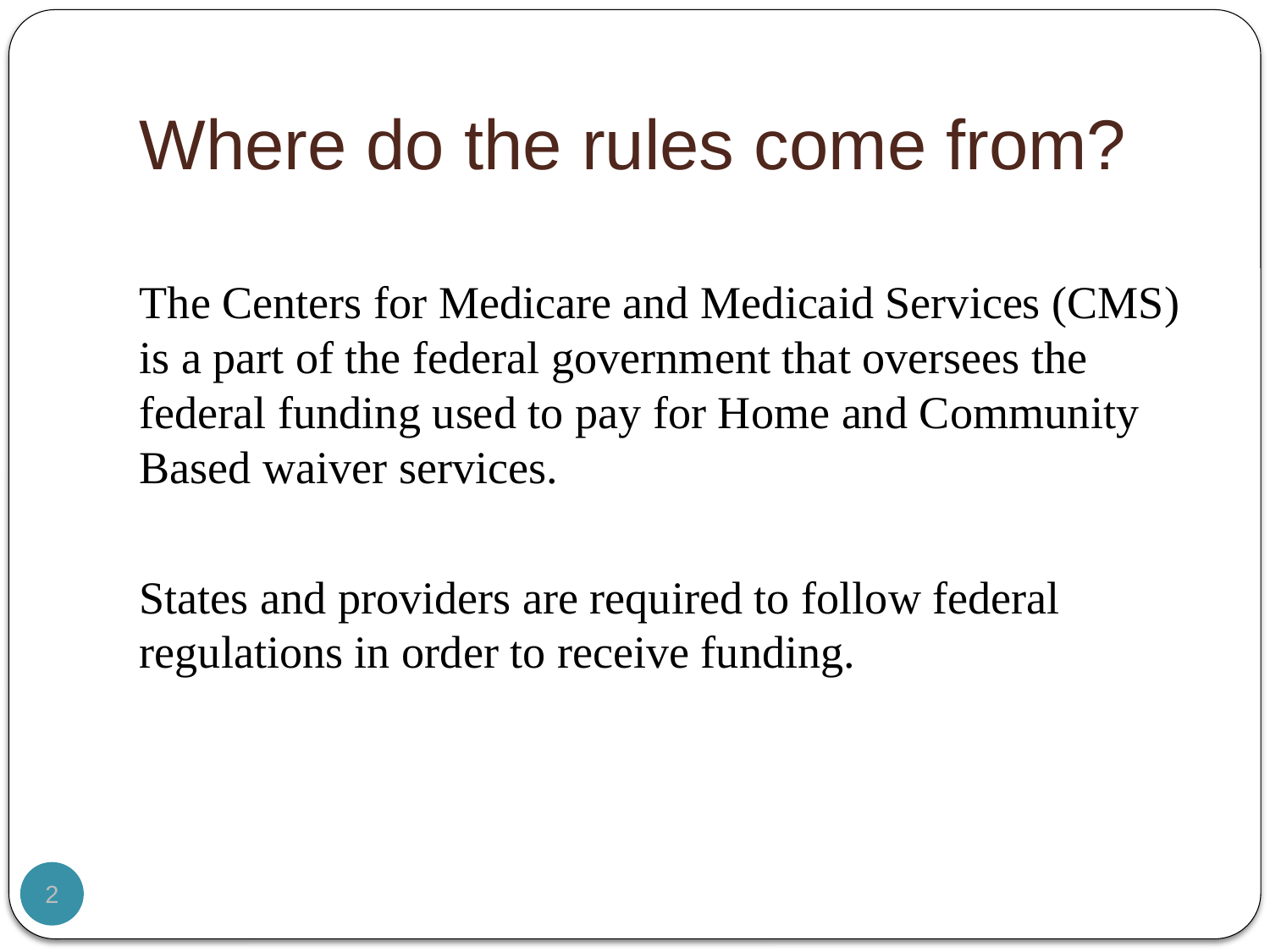

# Where do the rules come from?

The Centers for Medicare and Medicaid Services (CMS)  is a part of the federal government that oversees the federal funding used to pay for Home and Community Based waiver services.

States and providers are required to follow federal regulations in order to receive funding.
2